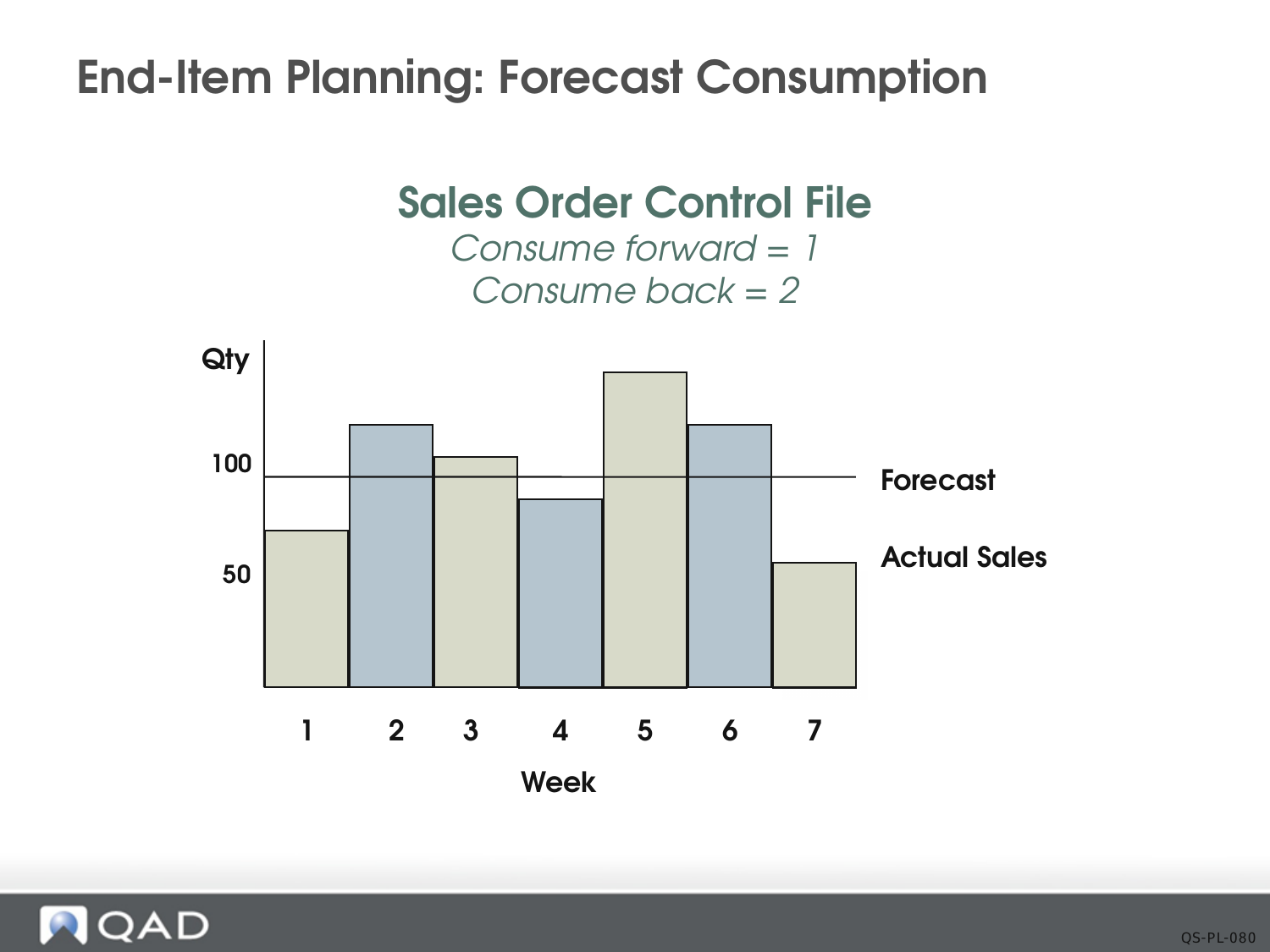

# End-Item Planning: Forecast Consumption
Sales Order Control File
Consume forward = 1
Consume back = 2
Qty

100

Forecast

Actual Sales
50

1
2
3
4
5
6
7
Week
QS-PL-080